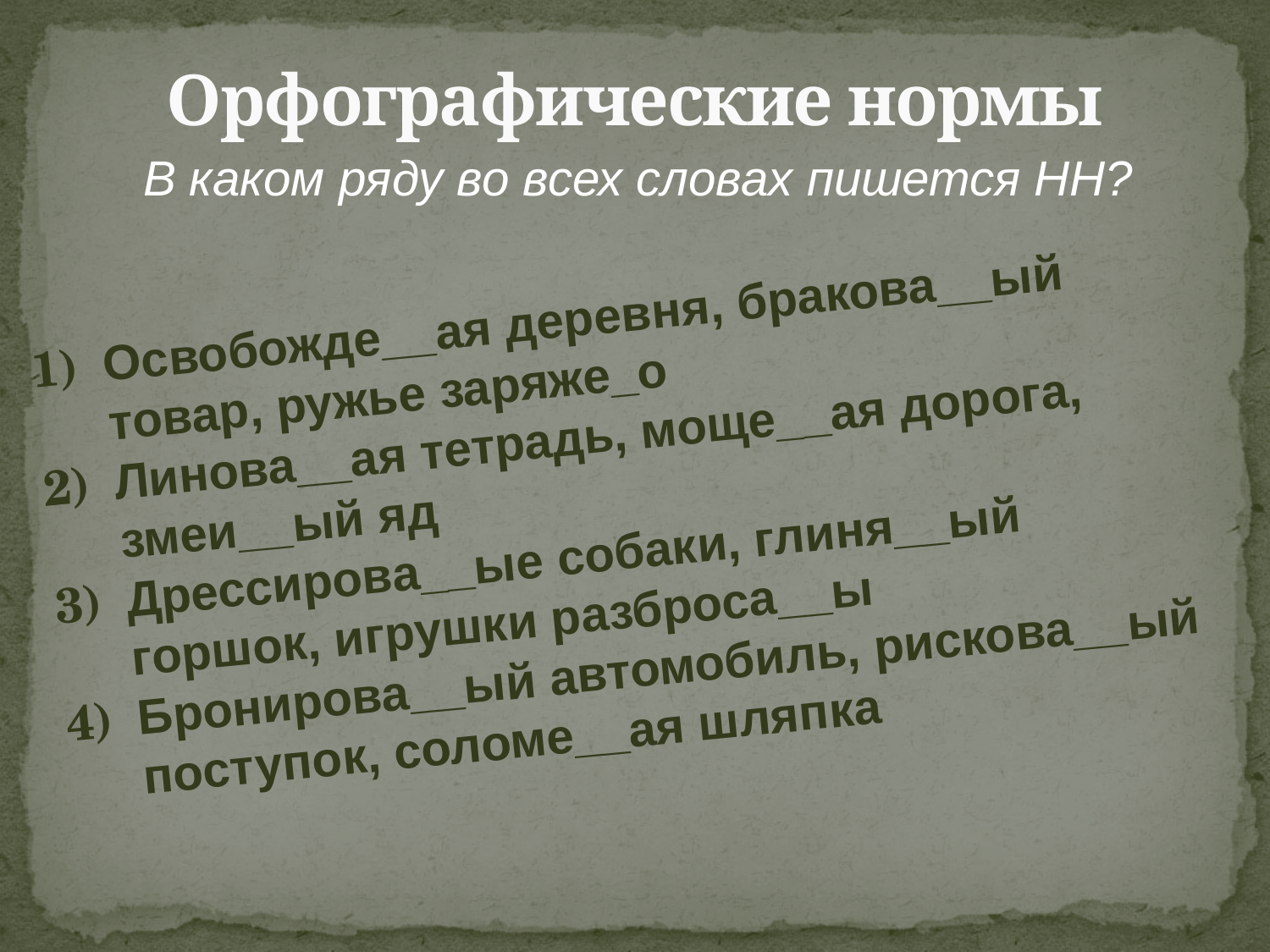

# Орфографические нормы
В каком ряду во всех словах пишется НН?

Освобожде__ая деревня, бракова__ый товар, ружье заряже_о
Линова__ая тетрадь, моще__ая дорога, змеи__ый яд
Дрессирова__ые собаки, глиня__ый горшок, игрушки разброса__ы
Бронирова__ый автомобиль, рискова__ый поступок, соломе__ая шляпка